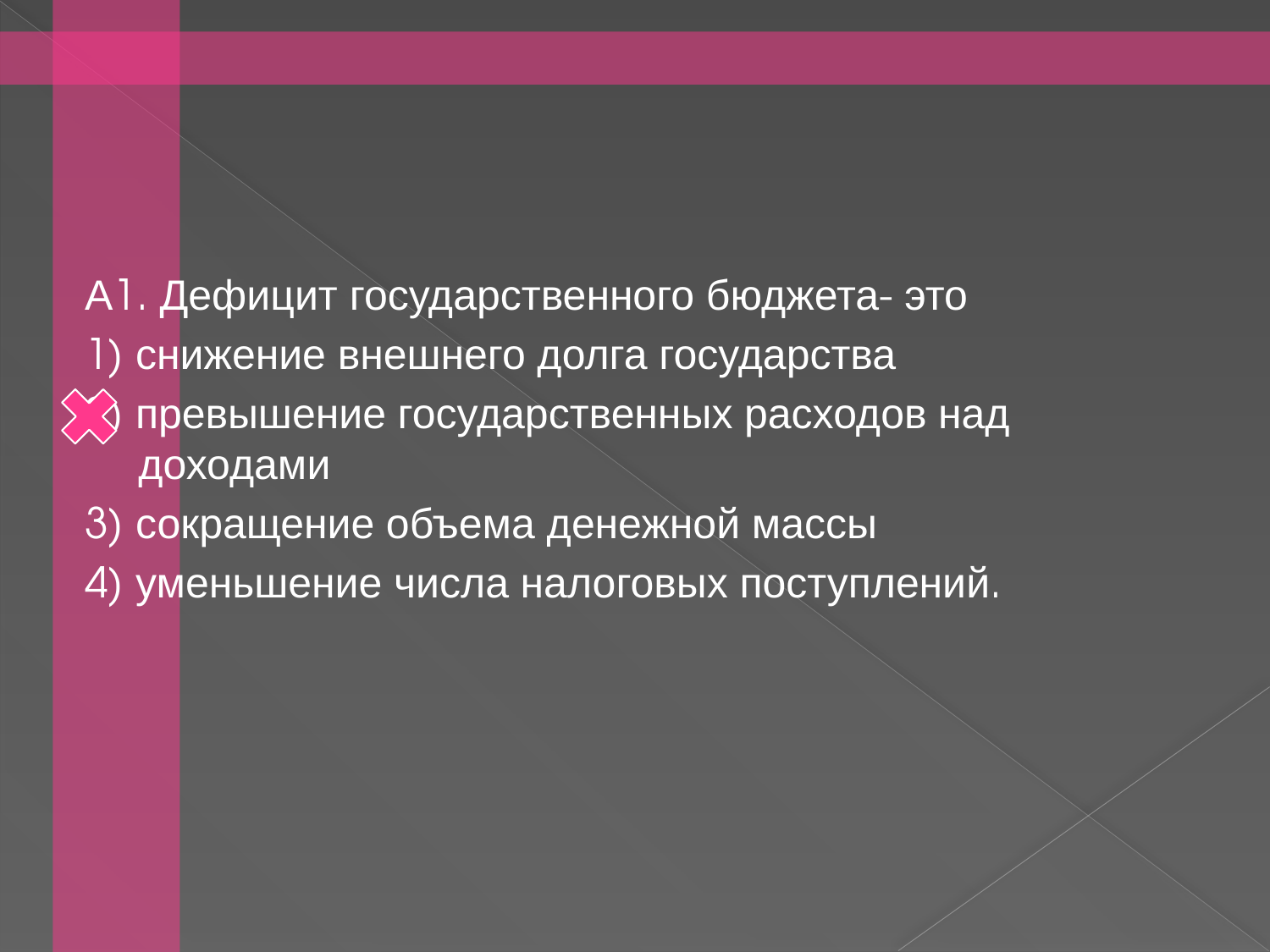

#
А1. Дефицит государственного бюджета- это
1) снижение внешнего долга государства
2) превышение государственных расходов над доходами
3) сокращение объема денежной массы
4) уменьшение числа налоговых поступлений.